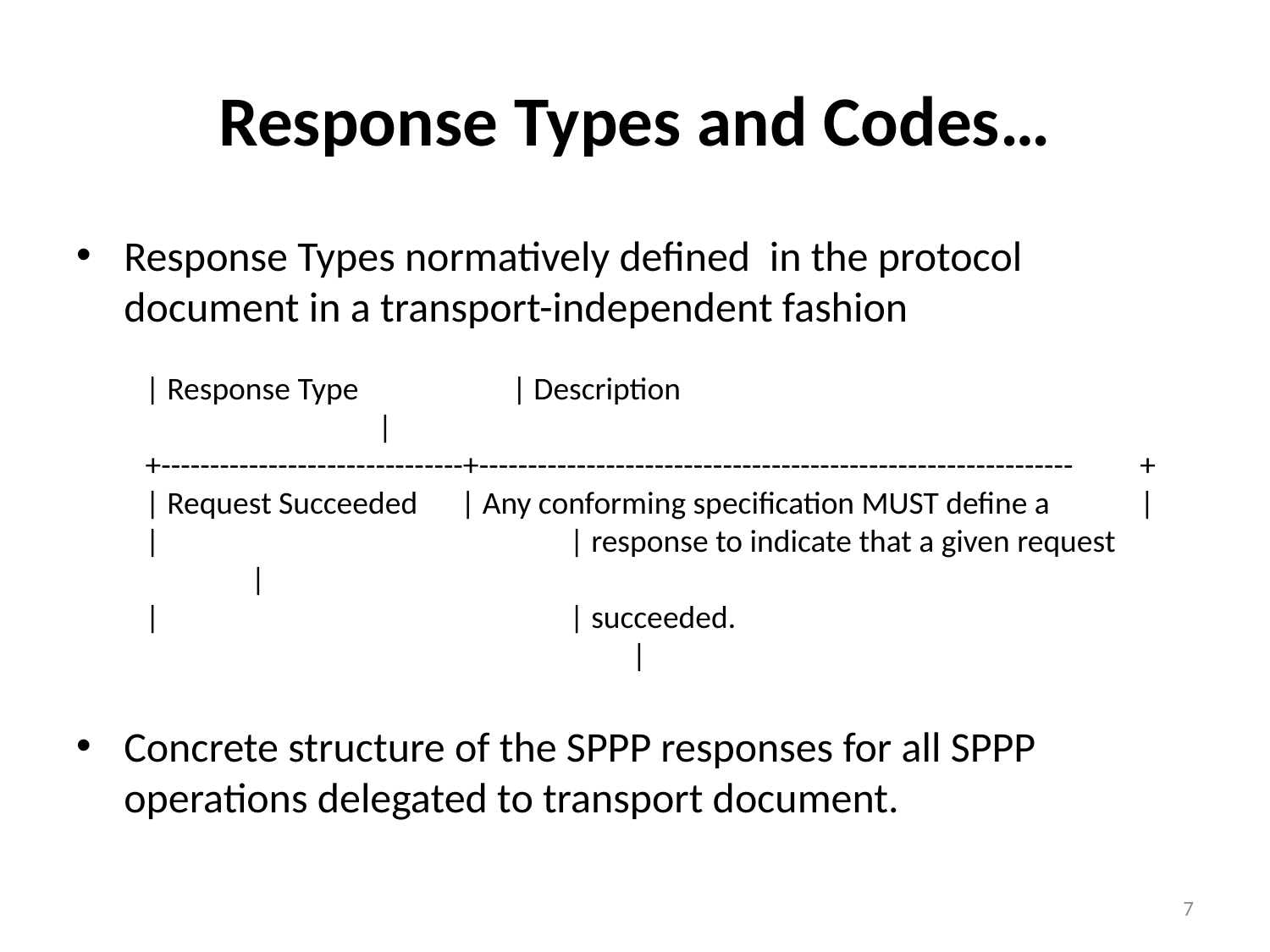

# Response Types and Codes…
Response Types normatively defined  in the protocol document in a transport-independent fashion
   | Response Type       	 | Description                          	   		      		|
   +-------------------------------+-------------------------------------------------------------	+
   | Request Succeeded      | Any conforming specification MUST define a  	|
   |                     		         | response to indicate that a given request        	|
   |                     		         | succeeded. 							  	|
Concrete structure of the SPPP responses for all SPPP operations delegated to transport document.
7